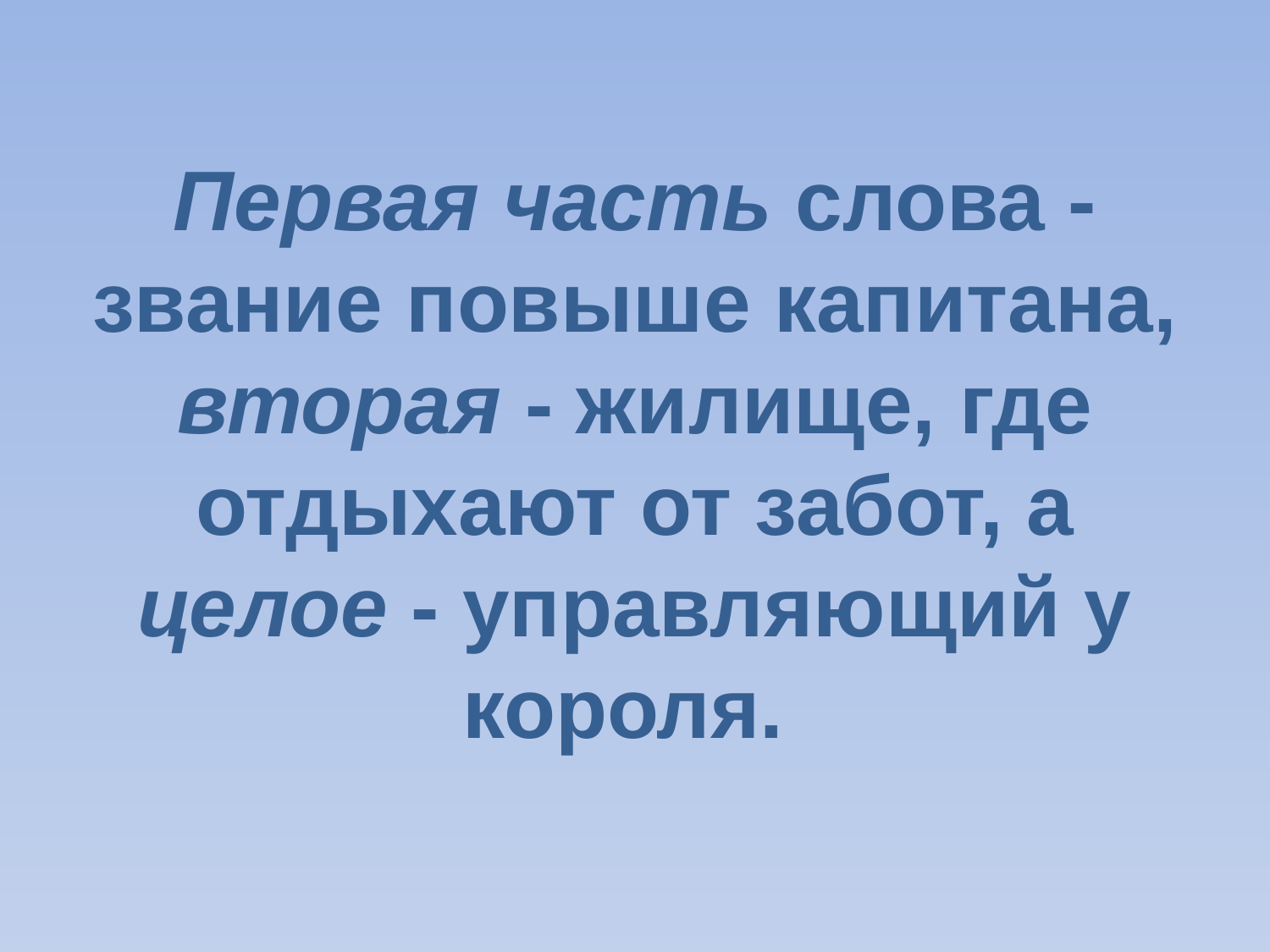

# Первая часть слова - звание повыше капитана, вторая - жилище, где отдыхают от забот, а целое - управляющий у короля.